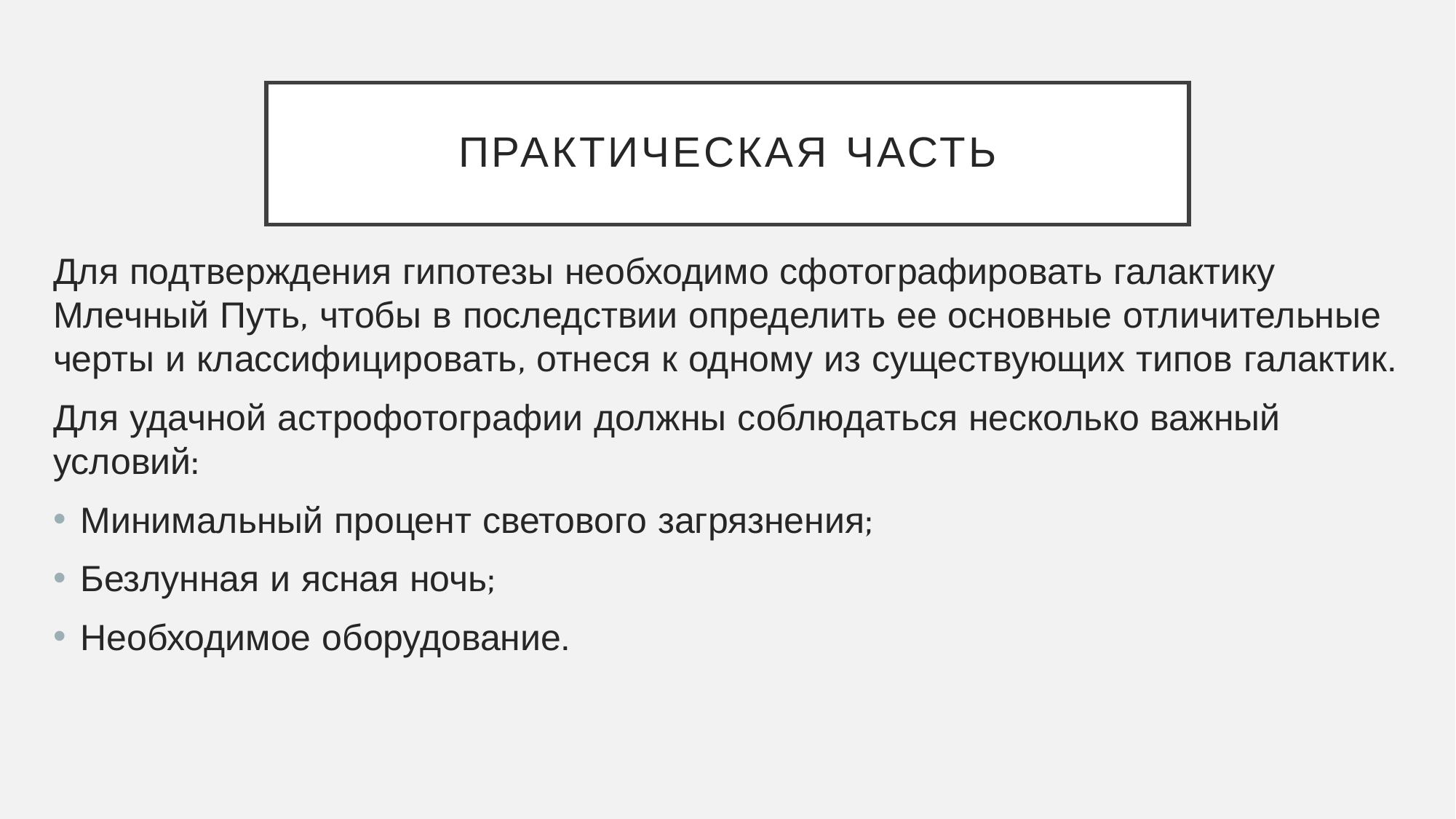

# Практическая часть
Для подтверждения гипотезы необходимо сфотографировать галактику Млечный Путь, чтобы в последствии определить ее основные отличительные черты и классифицировать, отнеся к одному из существующих типов галактик.
Для удачной астрофотографии должны соблюдаться несколько важный условий:
Минимальный процент светового загрязнения;
Безлунная и ясная ночь;
Необходимое оборудование.